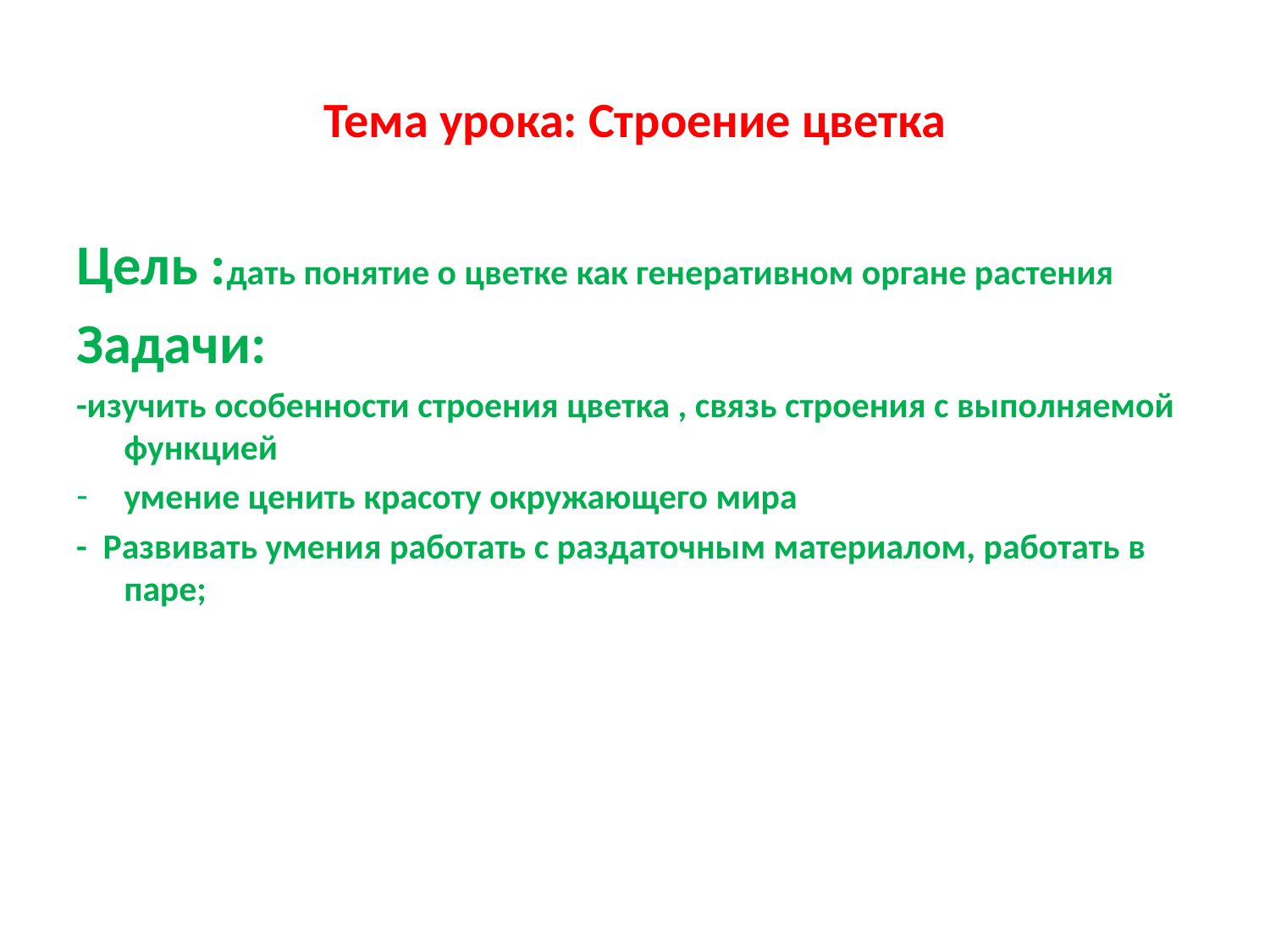

# Тема урока: Строение цветка
Цель :дать понятие о цветке как генеративном органе растения
Задачи:
-изучить особенности строения цветка , связь строения с выполняемой функцией
умение ценить красоту окружающего мира
-  Развивать умения работать с раздаточным материалом, работать в паре;